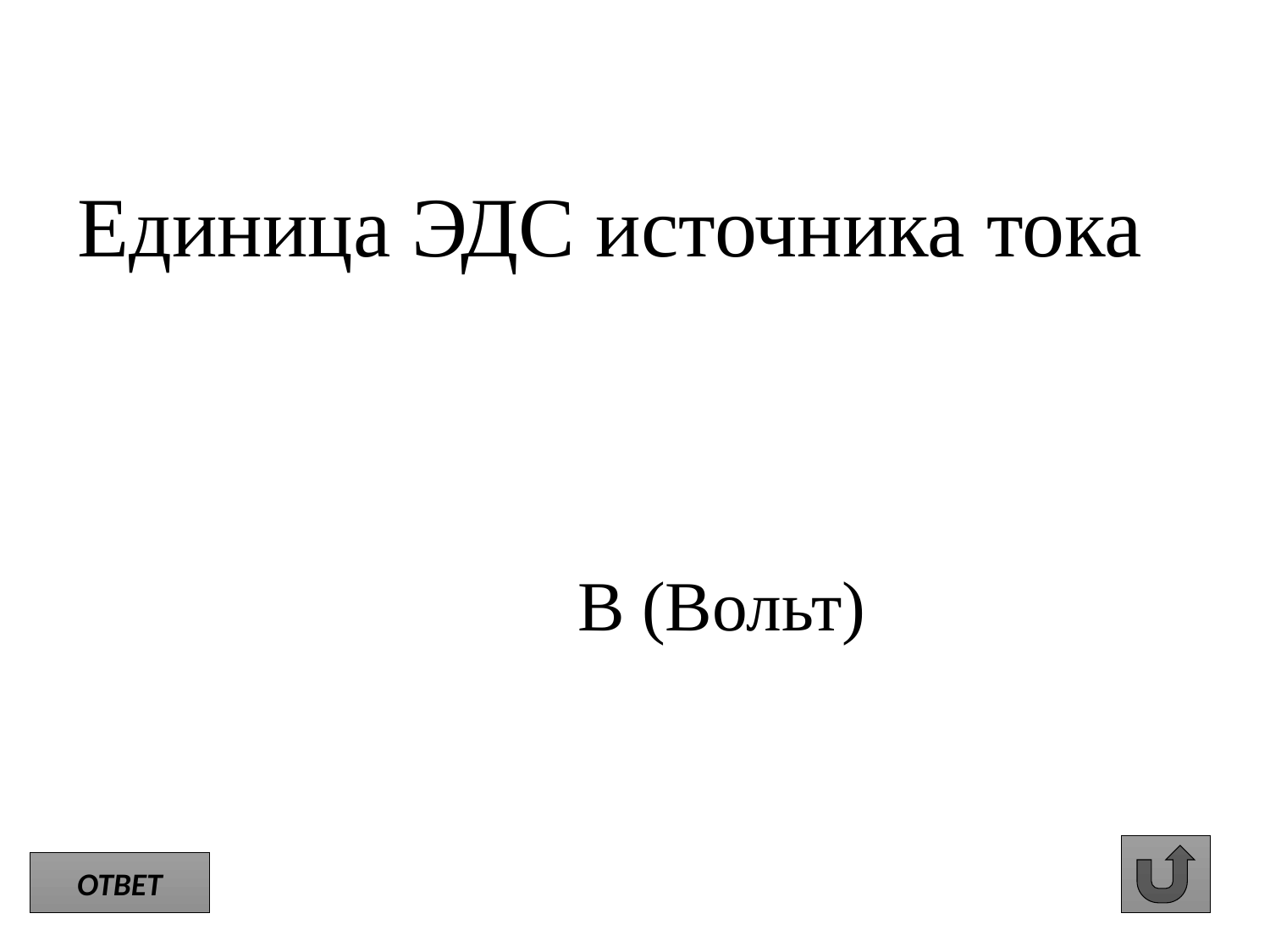

# Единица ЭДС источника тока
В (Вольт)

ОТВЕТ